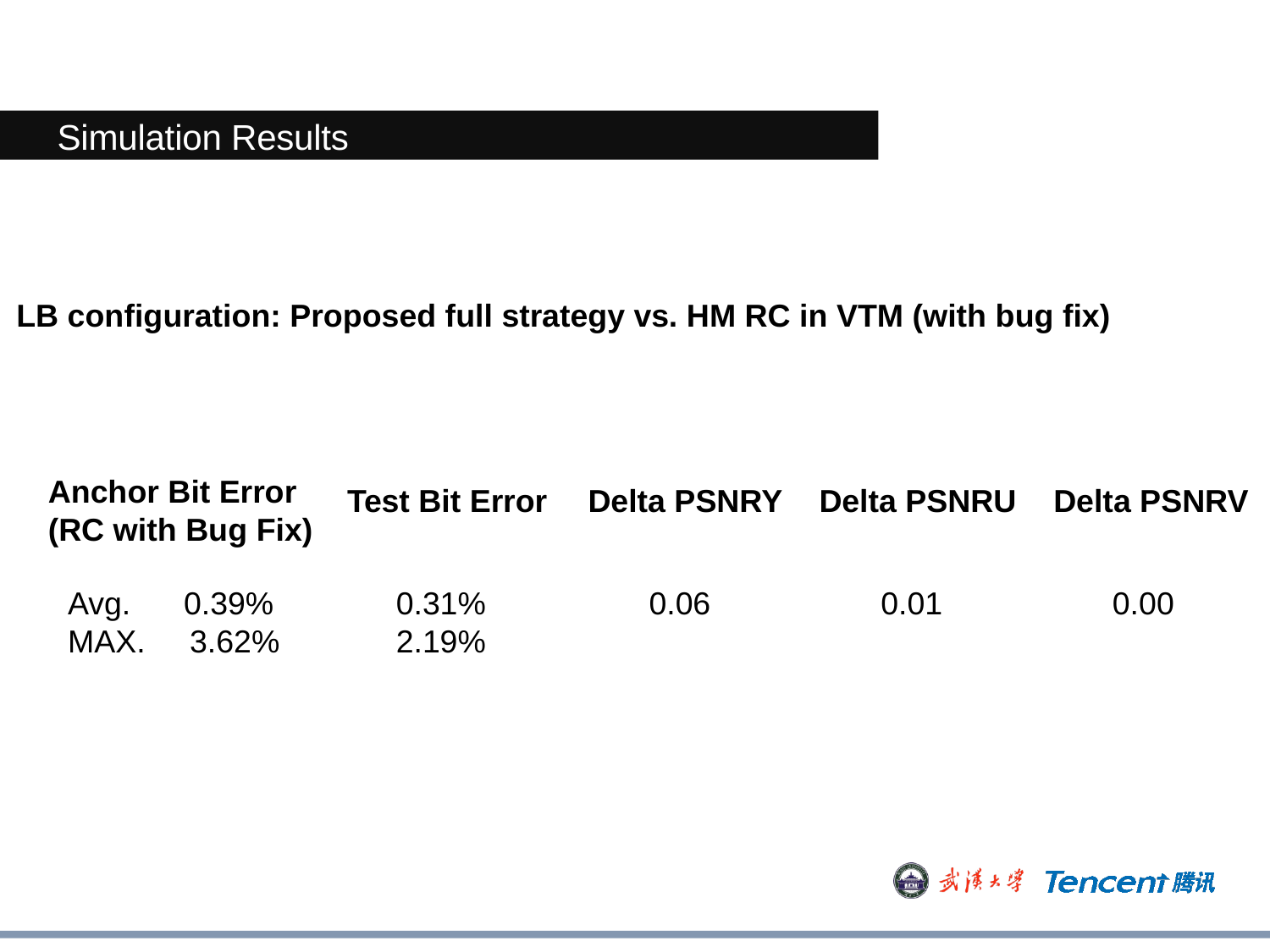

Simulation Results
LB configuration: Proposed full strategy vs. HM RC in VTM (with bug fix)
Anchor Bit Error
(RC with Bug Fix)
Test Bit Error
Delta PSNRY
Delta PSNRU
Delta PSNRV
Avg.      0.39%
MAX.     3.62%
0.06
0.01
0.00
0.31%
2.19%